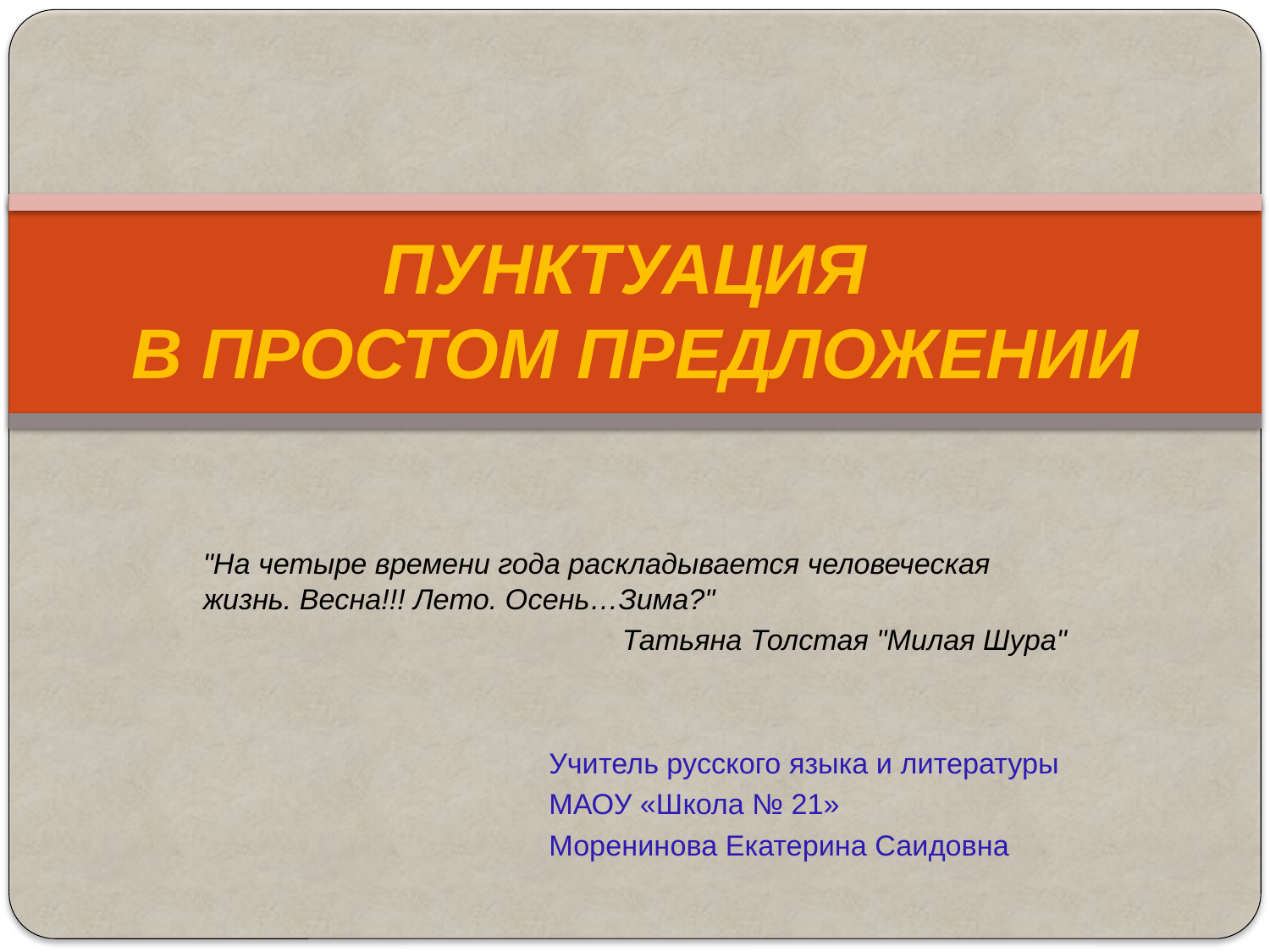

# ПУНКТУАЦИЯ В ПРОСТОМ ПРЕДЛОЖЕНИИ
"На четыре времени года раскладывается человеческая жизнь. Весна!!! Лето. Осень…Зима?"
Татьяна Толстая "Милая Шура"

                                           Учитель русского языка и литературы
                                           МАОУ «Школа № 21»
                                           Моренинова Екатерина Саидовна